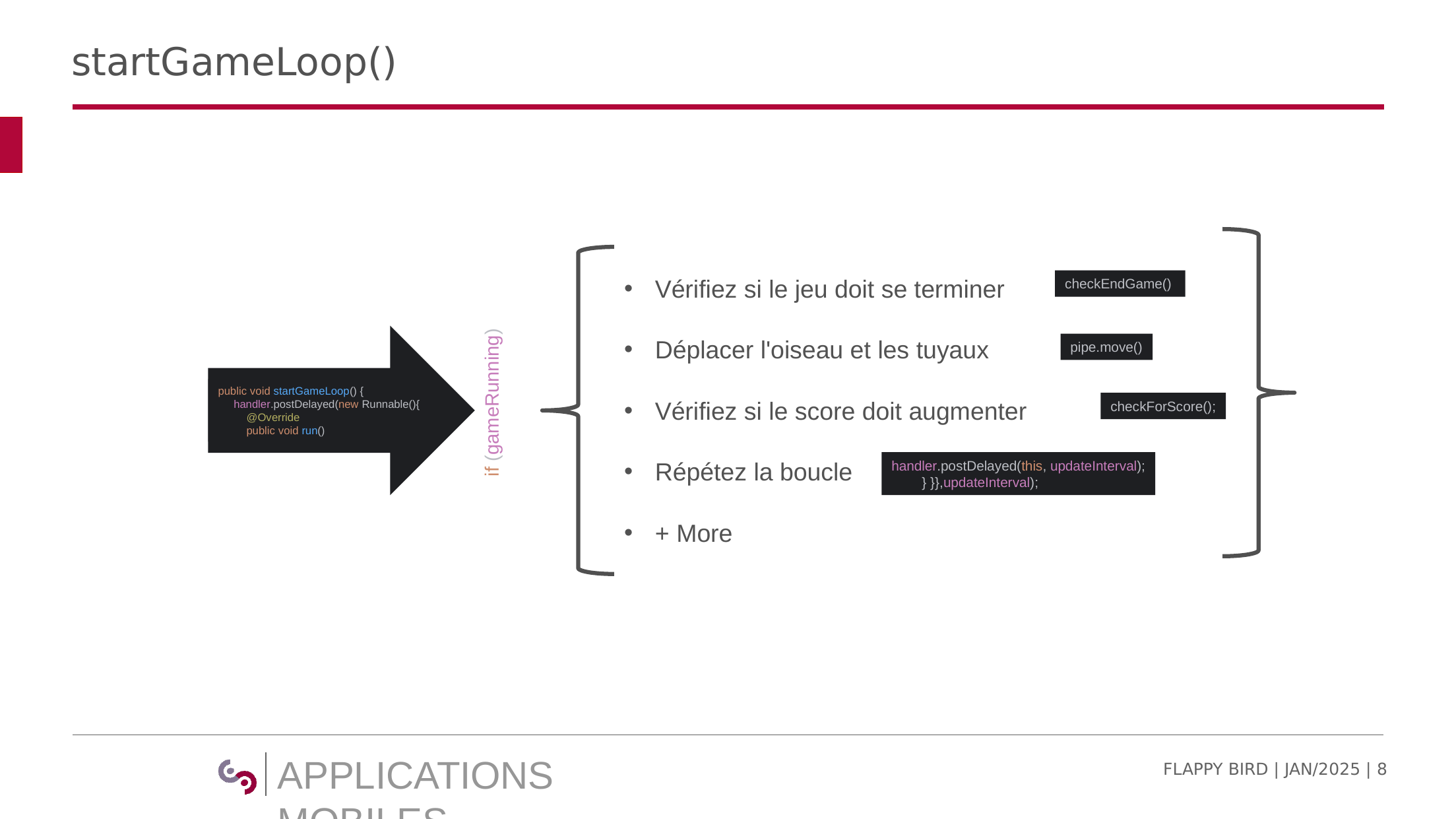

# startGameLoop()

Vérifiez si le jeu doit se terminer
Déplacer l'oiseau et les tuyaux
Vérifiez si le score doit augmenter
Répétez la boucle
+ More
checkEndGame()

public void startGameLoop() {
     handler.postDelayed(new Runnable(){
         @Override
         public void run()
pipe.move()
if (gameRunning)
checkForScore();
handler.postDelayed(this, updateInterval);
        } }},updateInterval);
FLAPPY BIRD | JAN/2025 | 8